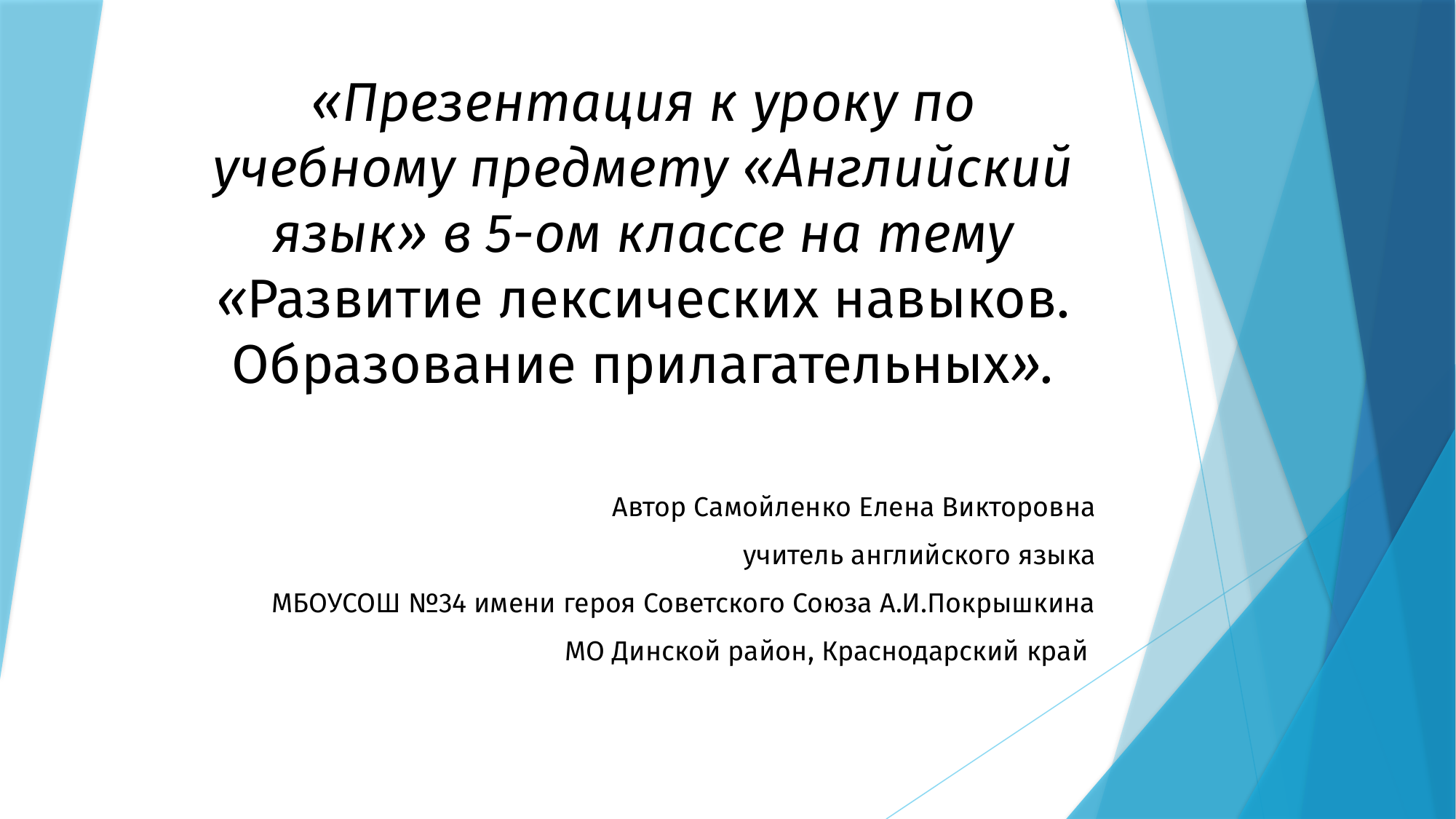

# «Презентация к уроку по учебному предмету «Английский язык» в 5-ом классе на тему «Развитие лексических навыков. Образование прилагательных».
Автор Самойленко Елена Викторовна
учитель английского языка
МБОУСОШ №34 имени героя Советского Союза А.И.Покрышкина
МО Динской район, Краснодарский край